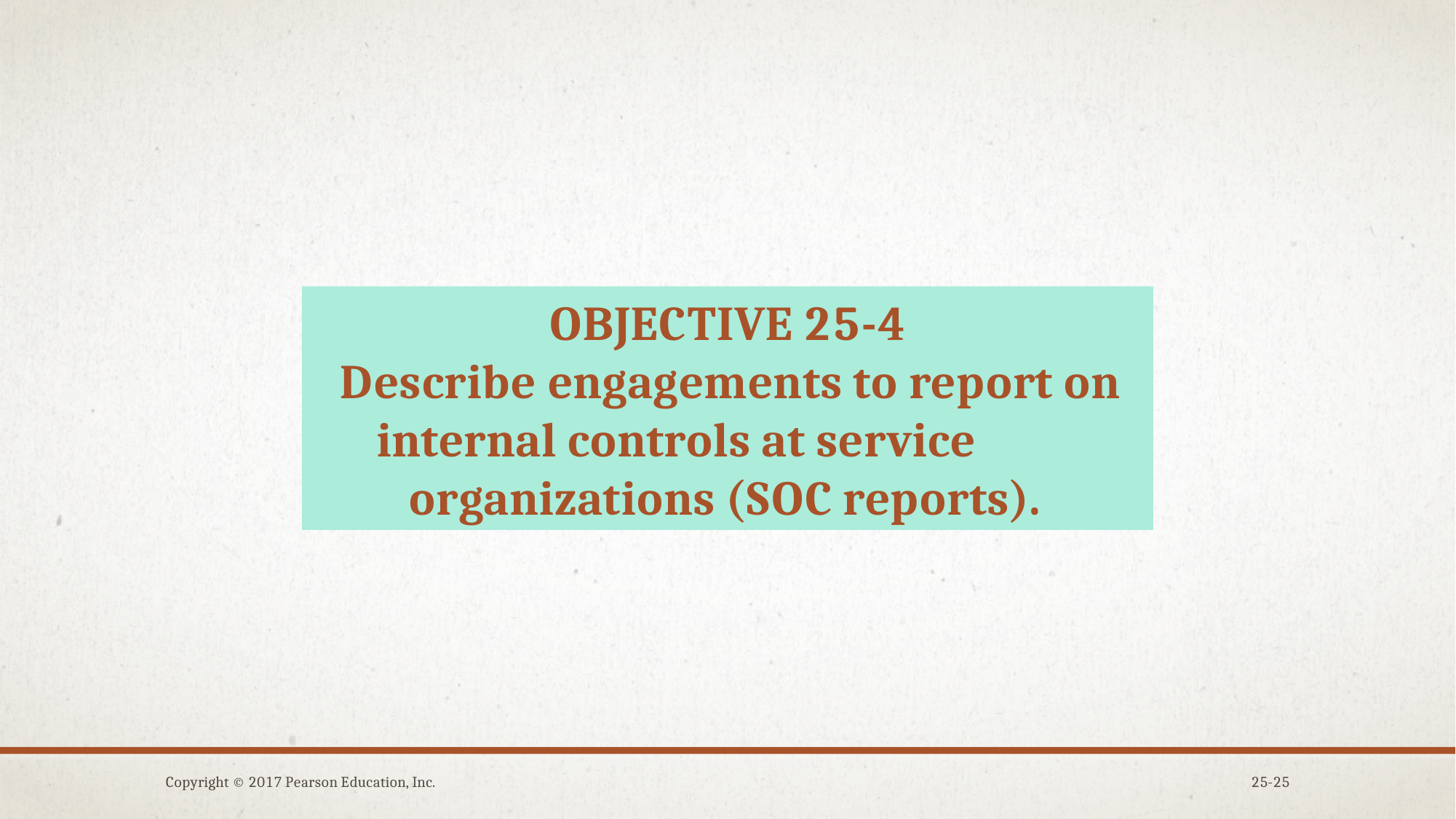

OBJECTIVE 25-4
Describe engagements to report on internal controls at service           organizations (SOC reports).
Copyright © 2017 Pearson Education, Inc.
25-25